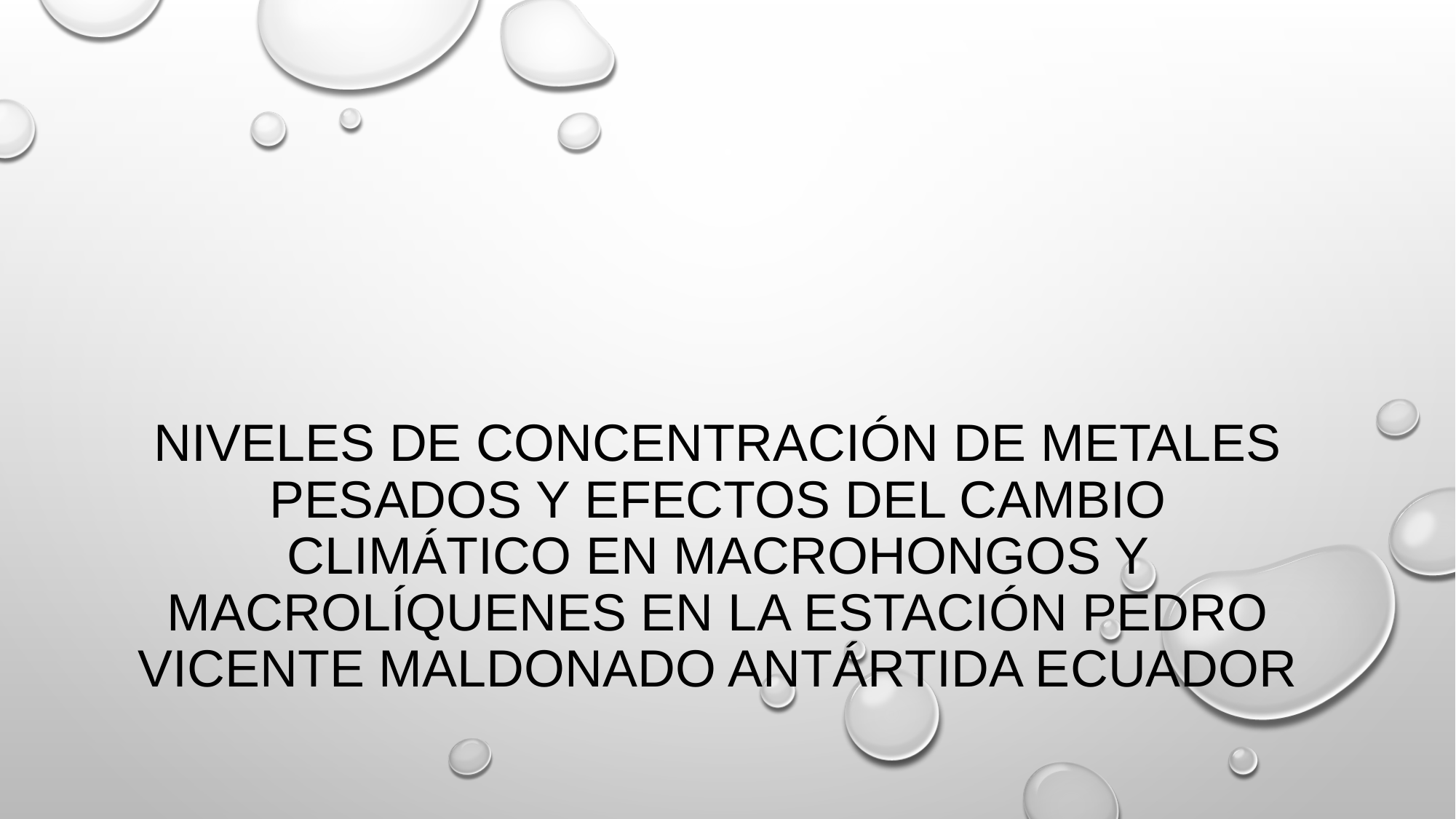

# Niveles de concentración de metales pesados y efectos del cambio climático en MACROHONGOS Y MACROLÍQUENES en la estación pedro vicente Maldonado Antártida ecuador